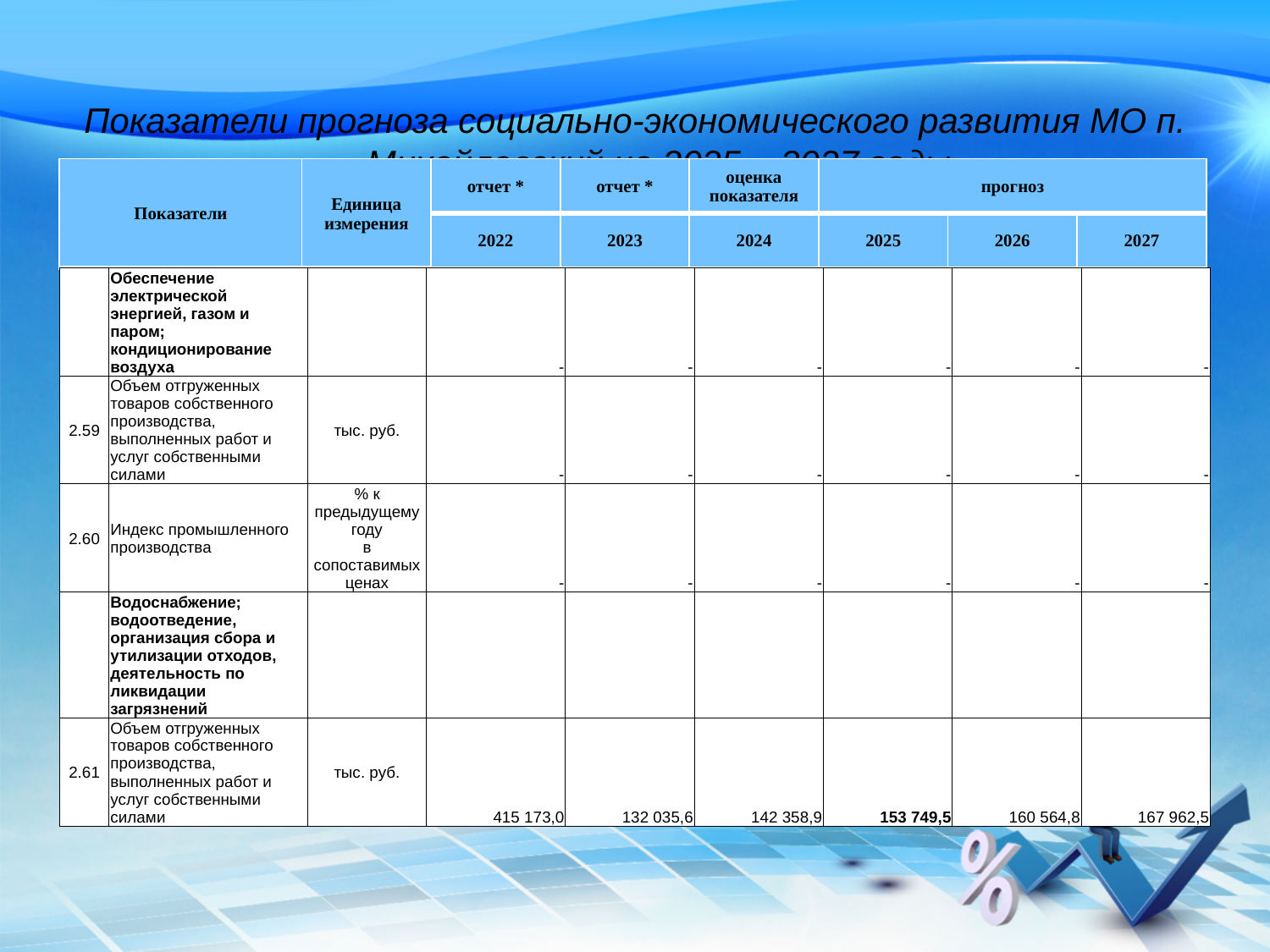

# Показатели прогноза социально-экономического развития МО п. Михайловский на 2025 – 2027 годы
| Показатели | Единица измерения | отчет \* | отчет \* | оценка показателя | прогноз |  |  |
| --- | --- | --- | --- | --- | --- | --- | --- |
|  |  | 2022 | 2023 | 2024 | 2025 | 2026 | 2027 |

|  | Обеспечение электрической энергией, газом и паром; кондиционирование воздуха |  | - | - | - | - | - | - |
| --- | --- | --- | --- | --- | --- | --- | --- | --- |
| 2.59 | Объем отгруженных товаров собственного производства, выполненных работ и услуг собственными силами | тыс. руб. | - | - | - | - | - | - |
| 2.60 | Индекс промышленного производства | % к предыдущему году в сопоставимых ценах | - | - | - | - | - | - |
|  | Водоснабжение; водоотведение, организация сбора и утилизации отходов, деятельность по ликвидации загрязнений |  |  |  |  |  |  |  |
| 2.61 | Объем отгруженных товаров собственного производства, выполненных работ и услуг собственными силами | тыс. руб. | 415 173,0 | 132 035,6 | 142 358,9 | 153 749,5 | 160 564,8 | 167 962,5 |